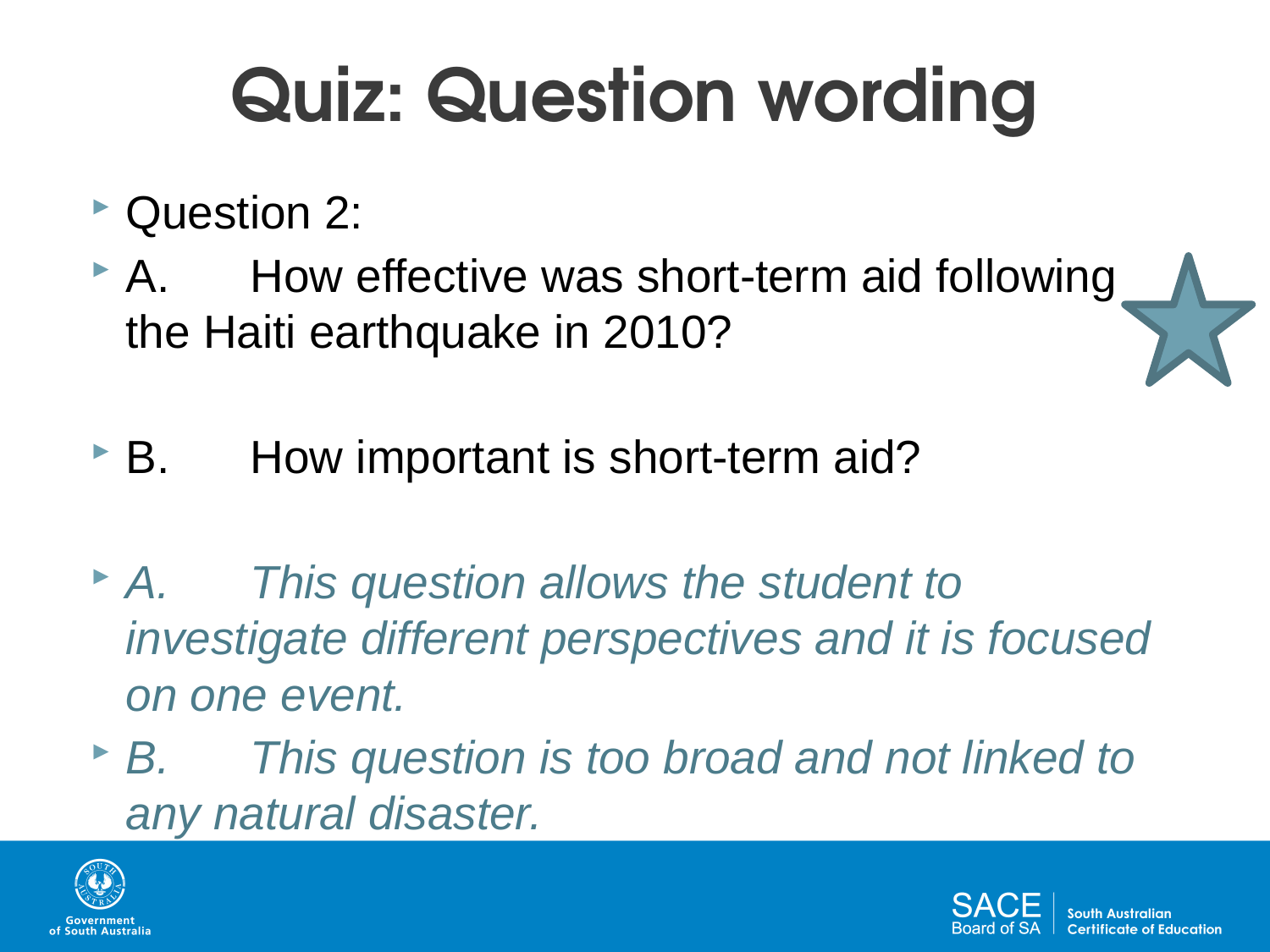

# Quiz: Question wording
Question 2:
A.	How effective was short-term aid following the Haiti earthquake in 2010?

B.	How important is short-term aid?

A.	This question allows the student to investigate different perspectives and it is focused on one event.
B.	This question is too broad and not linked to any natural disaster.